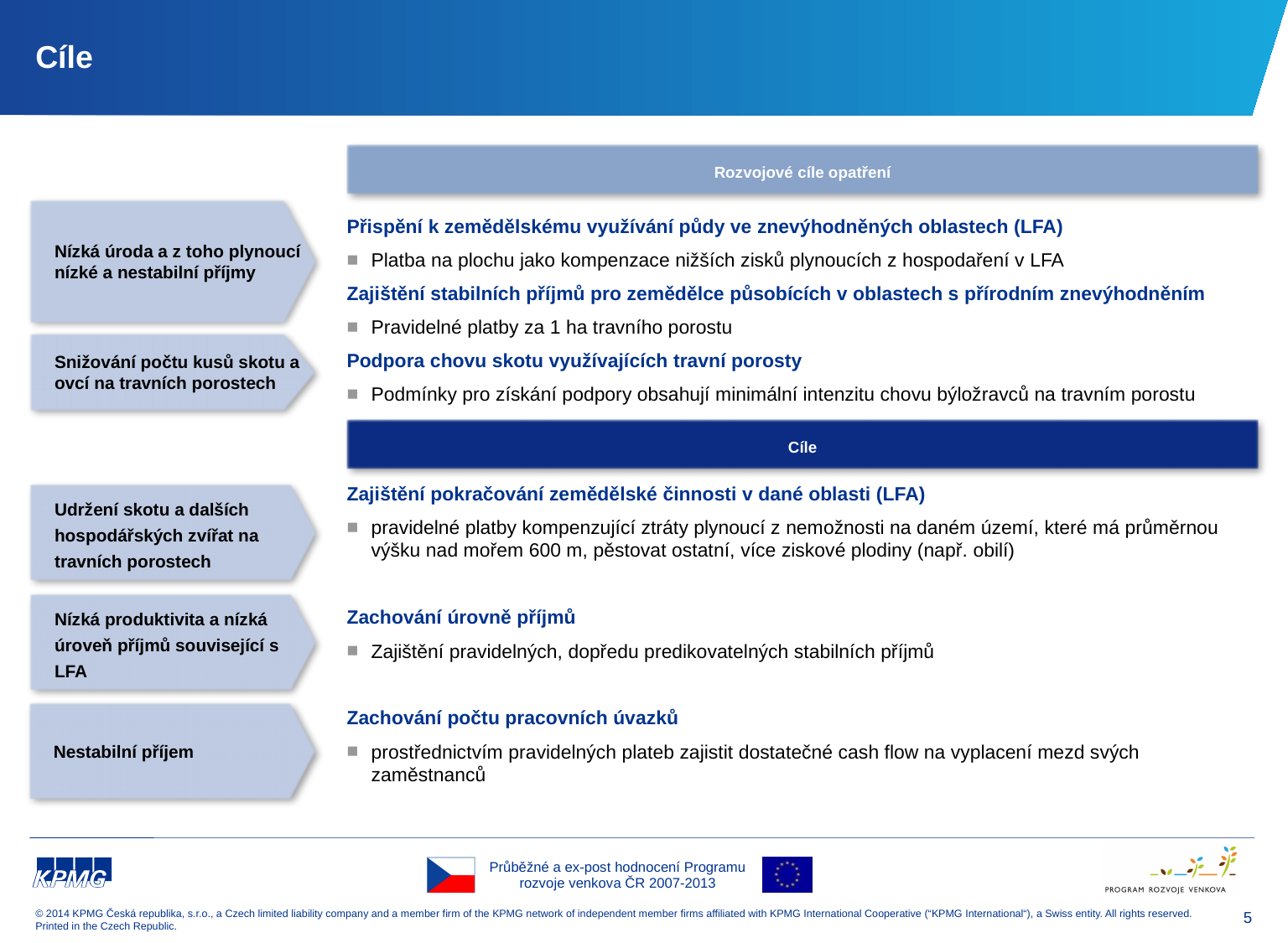

# Cíle
Rozvojové cíle opatření
Nízká úroda a z toho plynoucí nízké a nestabilní příjmy
Přispění k zemědělskému využívání půdy ve znevýhodněných oblastech (LFA)
Platba na plochu jako kompenzace nižších zisků plynoucích z hospodaření v LFA
Zajištění stabilních příjmů pro zemědělce působících v oblastech s přírodním znevýhodněním
Pravidelné platby za 1 ha travního porostu
Podpora chovu skotu využívajících travní porosty
Podmínky pro získání podpory obsahují minimální intenzitu chovu býložravců na travním porostu
Snižování počtu kusů skotu a ovcí na travních porostech
Cíle
Zajištění pokračování zemědělské činnosti v dané oblasti (LFA)
pravidelné platby kompenzující ztráty plynoucí z nemožnosti na daném území, které má průměrnou výšku nad mořem 600 m, pěstovat ostatní, více ziskové plodiny (např. obilí)

Zachování úrovně příjmů
Zajištění pravidelných, dopředu predikovatelných stabilních příjmů

Zachování počtu pracovních úvazků
prostřednictvím pravidelných plateb zajistit dostatečné cash flow na vyplacení mezd svých zaměstnanců
Udržení skotu a dalších hospodářských zvířat na travních porostech
Nízká produktivita a nízká úroveň příjmů související s LFA
Nestabilní příjem